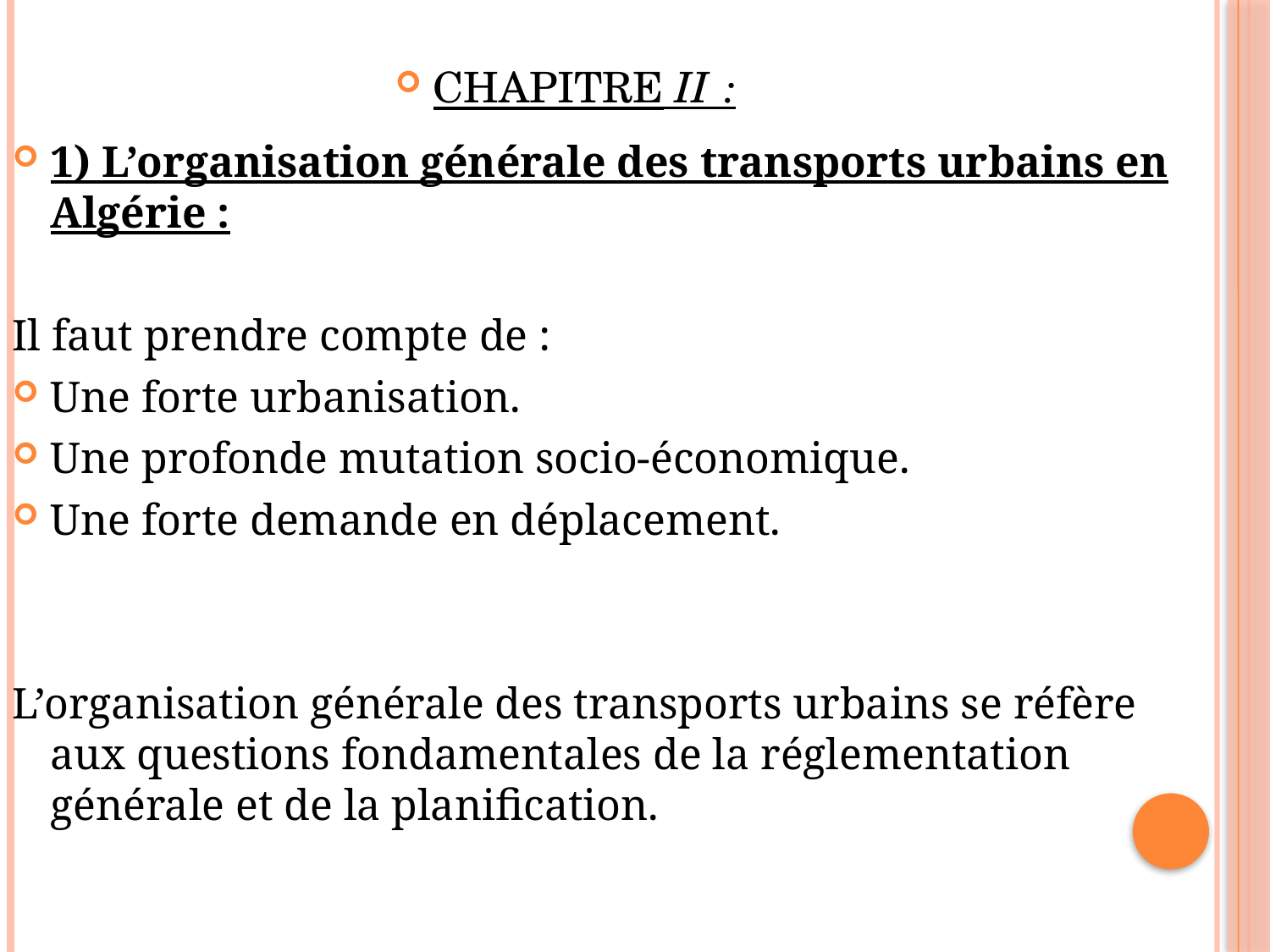

CHAPITRE II :
1) L’organisation générale des transports urbains en Algérie :

Il faut prendre compte de :
Une forte urbanisation.
Une profonde mutation socio-économique.
Une forte demande en déplacement.

L’organisation générale des transports urbains se réfère  aux questions fondamentales de la réglementation  générale et de la planification.